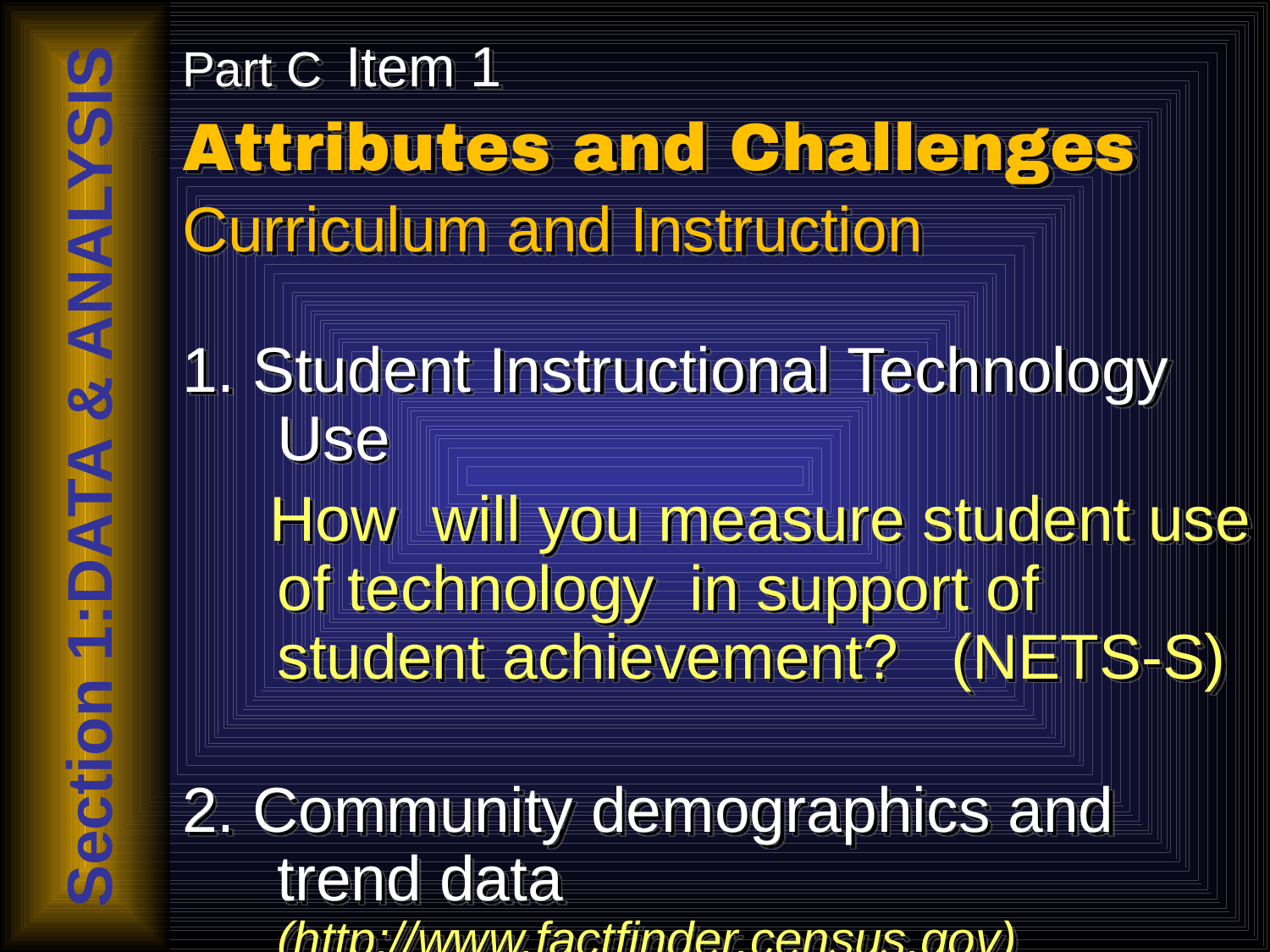

Part C  Item 1
Attributes and Challenges
Curriculum and Instruction

1. Student Instructional Technology Use
     How  will you measure student use of technology  in support of student achievement?   (NETS-S)

2. Community demographics and trend data (http://www.factfinder.census.gov)
Section 1:DATA & ANALYSIS